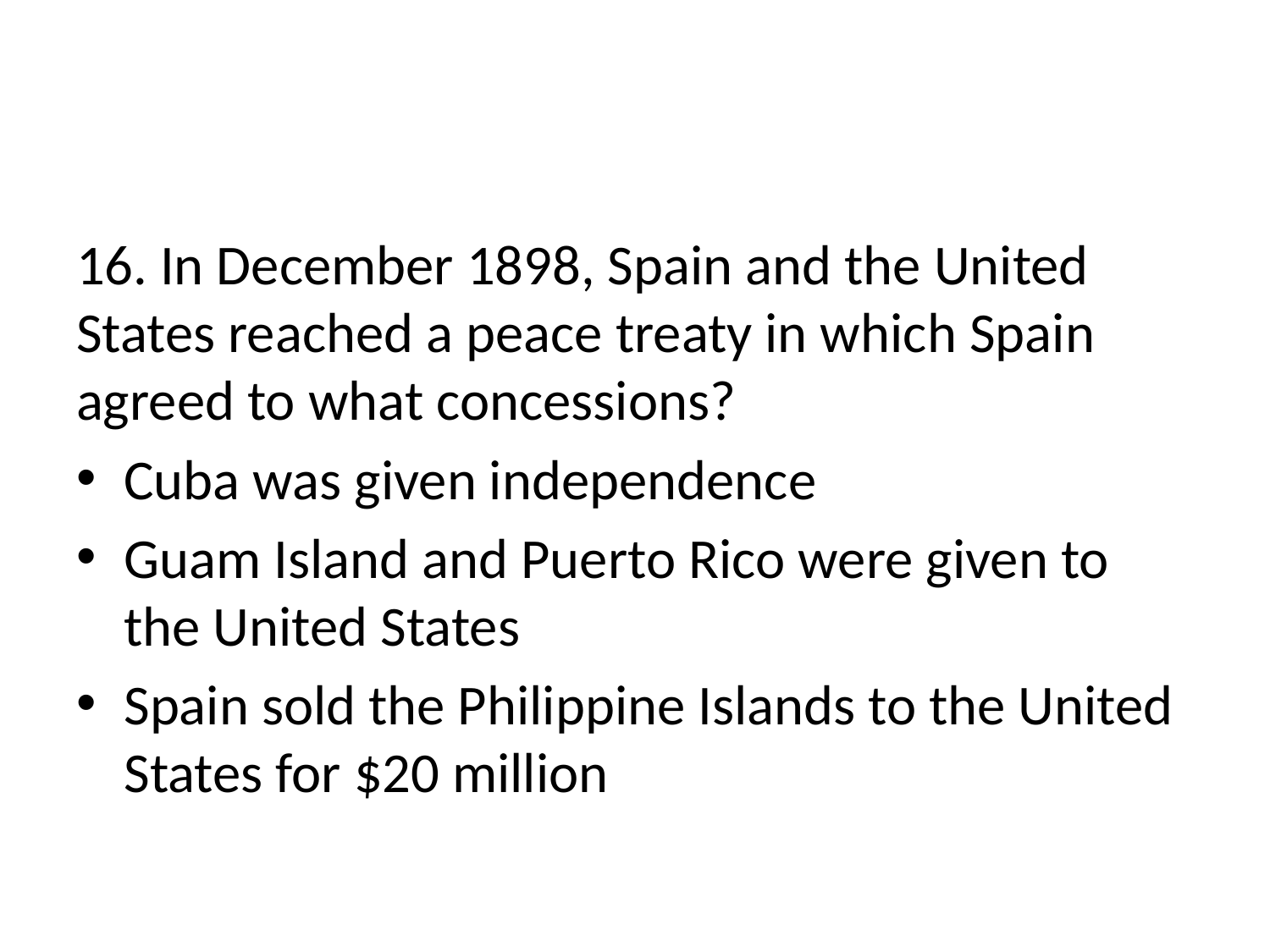

#
16. In December 1898, Spain and the United States reached a peace treaty in which Spain agreed to what concessions?
Cuba was given independence
Guam Island and Puerto Rico were given to the United States
Spain sold the Philippine Islands to the United States for $20 million